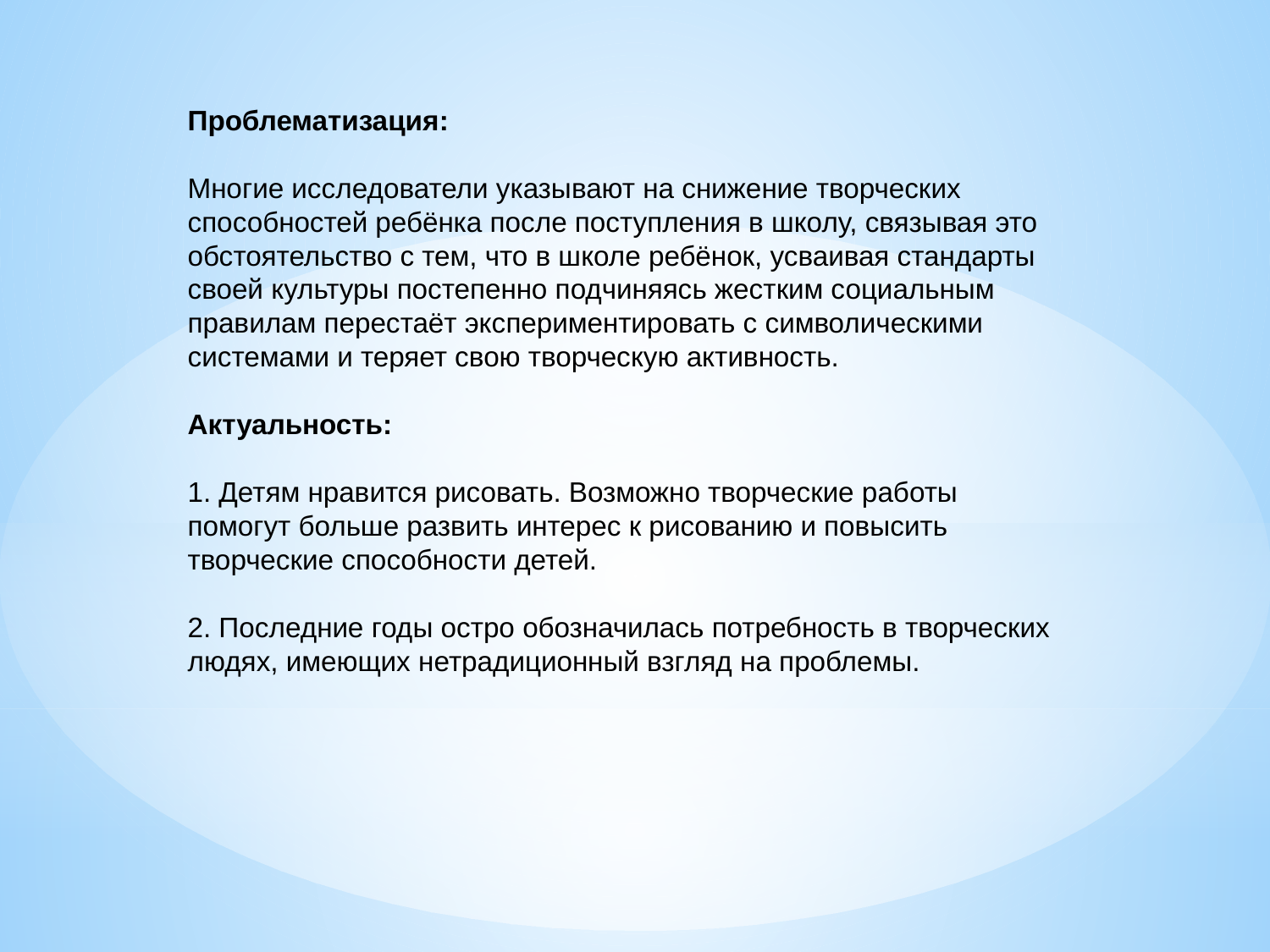

# Проблематизация: Многие исследователи указывают на снижение творческих способностей ребёнка после поступления в школу, связывая это обстоятельство с тем, что в школе ребёнок, усваивая стандарты своей культуры постепенно подчиняясь жестким социальным правилам перестаёт экспериментировать с символическими системами и теряет свою творческую активность. Актуальность: 1. Детям нравится рисовать. Возможно творческие работы помогут больше развить интерес к рисованию и повысить творческие способности детей. 2. Последние годы остро обозначилась потребность в творческих людях, имеющих нетрадиционный взгляд на проблемы.